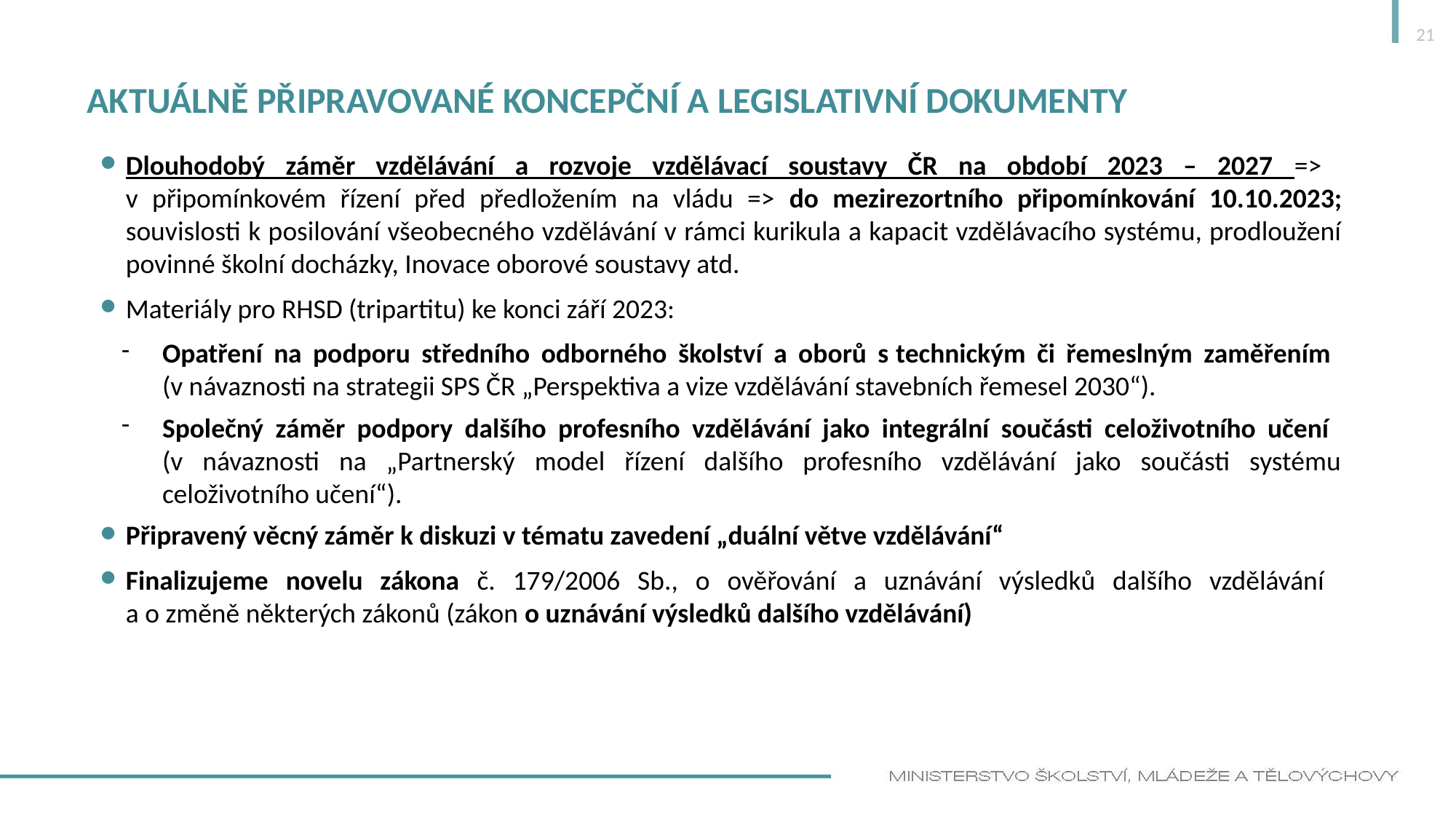

21
# Aktuálně připravované Koncepční a legislativní dokumenty
Dlouhodobý záměr vzdělávání a rozvoje vzdělávací soustavy ČR na období 2023 – 2027 =>
v připomínkovém řízení před předložením na vládu => do mezirezortního připomínkování 10.10.2023; souvislosti k posilování všeobecného vzdělávání v rámci kurikula a kapacit vzdělávacího systému, prodloužení povinné školní docházky, Inovace oborové soustavy atd.
Materiály pro RHSD (tripartitu) ke konci září 2023:
Opatření na podporu středního odborného školství a oborů s technickým či řemeslným zaměřením
(v návaznosti na strategii SPS ČR „Perspektiva a vize vzdělávání stavebních řemesel 2030“).
Společný záměr podpory dalšího profesního vzdělávání jako integrální součásti celoživotního učení
(v návaznosti na „Partnerský model řízení dalšího profesního vzdělávání jako součásti systému celoživotního učení“).
Připravený věcný záměr k diskuzi v tématu zavedení „duální větve vzdělávání“
Finalizujeme novelu zákona č. 179/2006 Sb., o ověřování a uznávání výsledků dalšího vzdělávání
a o změně některých zákonů (zákon o uznávání výsledků dalšího vzdělávání)